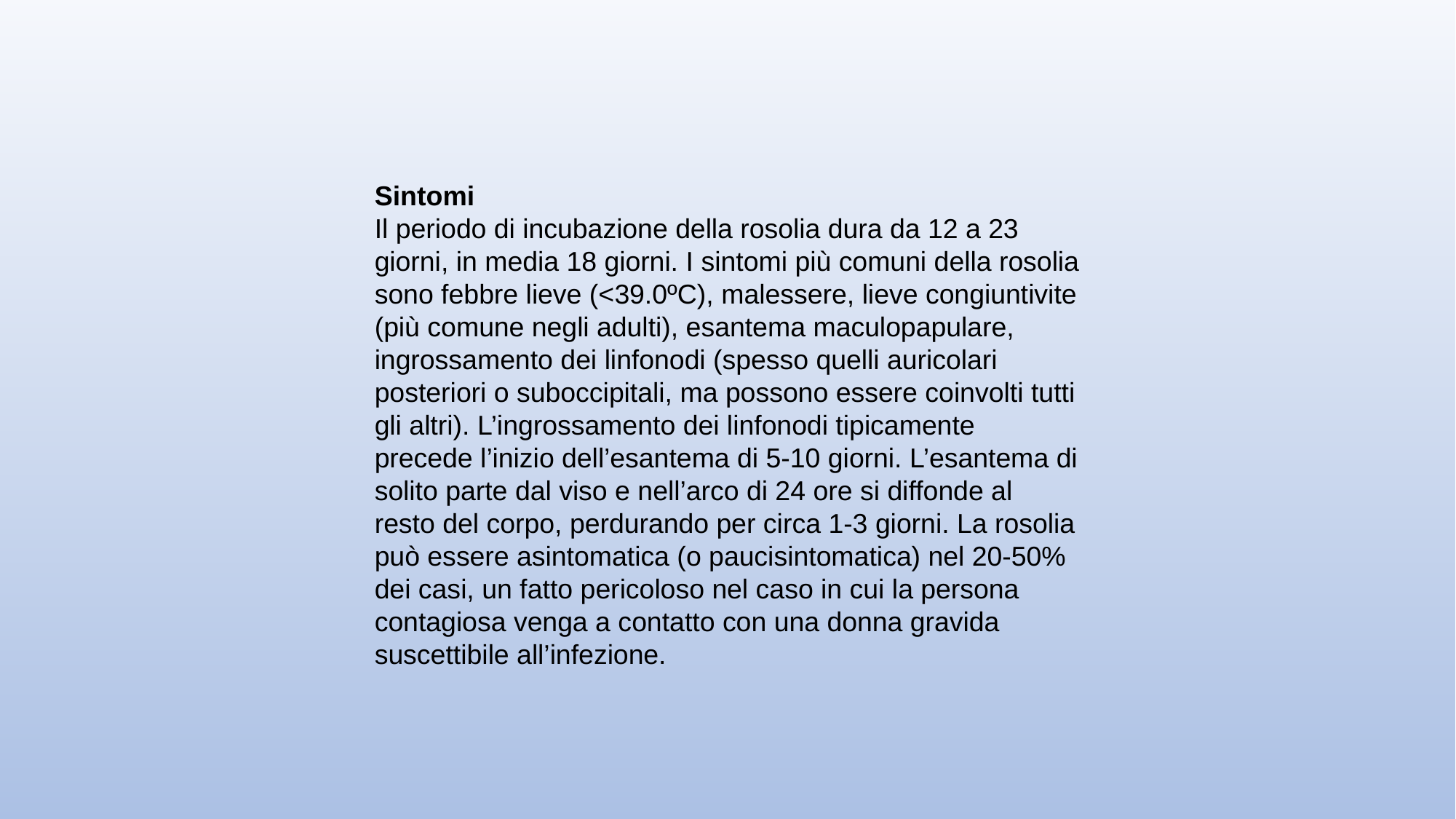

Sintomi
Il periodo di incubazione della rosolia dura da 12 a 23 giorni, in media 18 giorni. I sintomi più comuni della rosolia sono febbre lieve (<39.0ºC), malessere, lieve congiuntivite (più comune negli adulti), esantema maculopapulare, ingrossamento dei linfonodi (spesso quelli auricolari posteriori o suboccipitali, ma possono essere coinvolti tutti gli altri). L’ingrossamento dei linfonodi tipicamente precede l’inizio dell’esantema di 5-10 giorni. L’esantema di solito parte dal viso e nell’arco di 24 ore si diffonde al resto del corpo, perdurando per circa 1-3 giorni. La rosolia può essere asintomatica (o paucisintomatica) nel 20-50% dei casi, un fatto pericoloso nel caso in cui la persona contagiosa venga a contatto con una donna gravida suscettibile all’infezione.